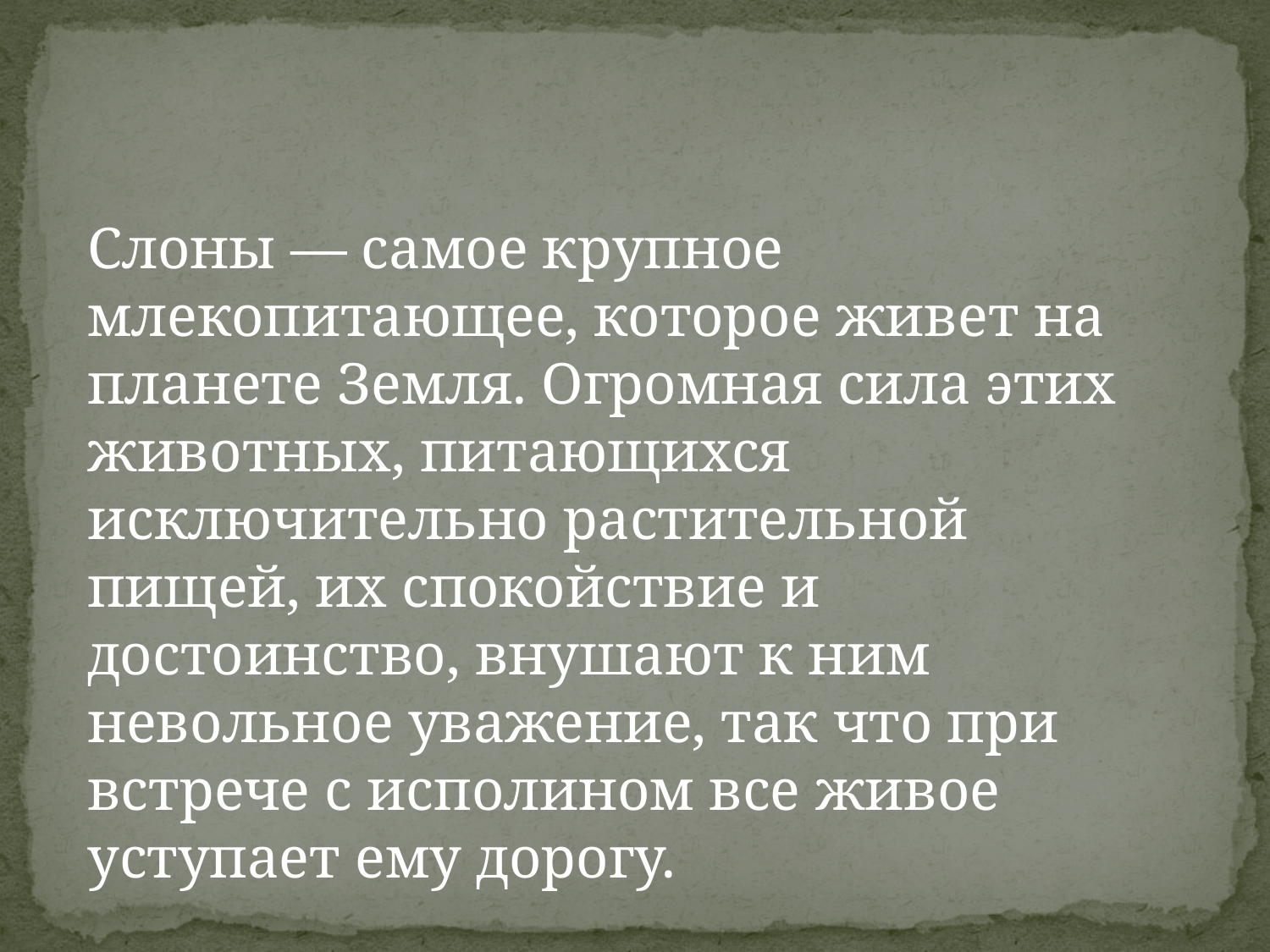

Слоны — самое крупное млекопитающее, которое живет на планете Земля. Огромная сила этих животных, питающихся исключительно растительной пищей, их спокойствие и достоинство, внушают к ним невольное уважение, так что при встрече с исполином все живое уступает ему дорогу.